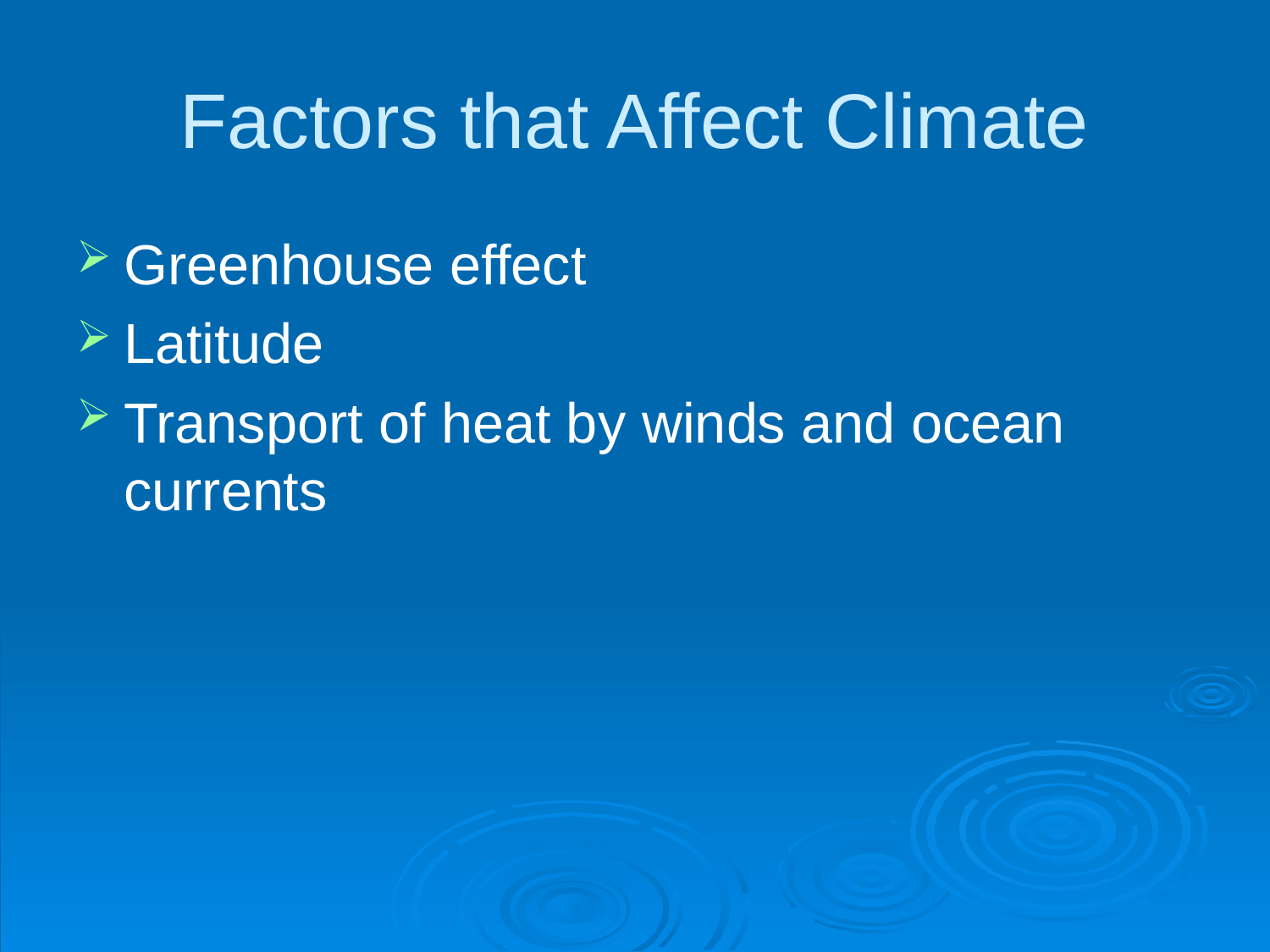

# Factors that Affect Climate
Greenhouse effect
Latitude
Transport of heat by winds and ocean currents